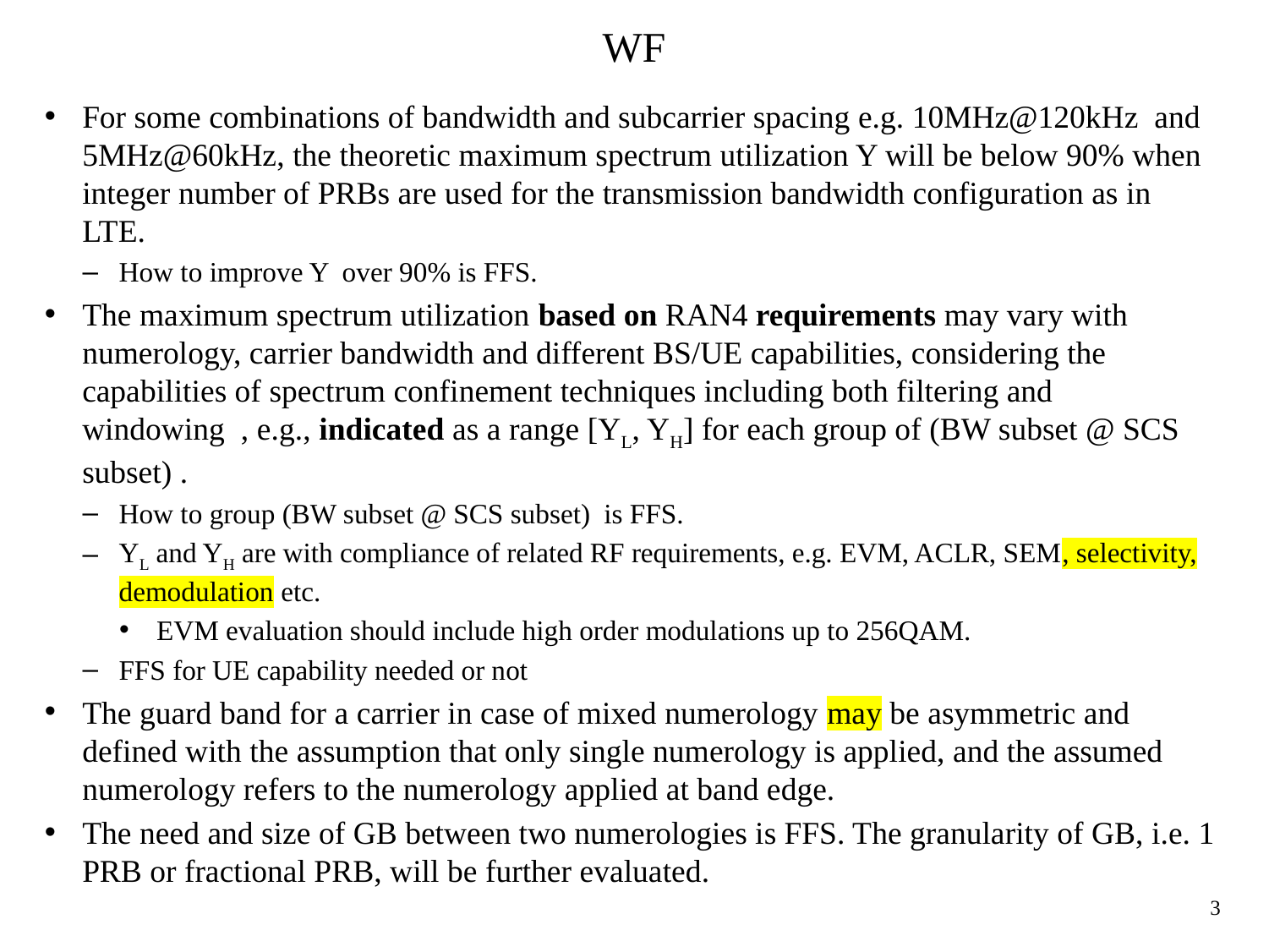

# WF
For some combinations of bandwidth and subcarrier spacing e.g. 10MHz@120kHz  and  5MHz@60kHz, the theoretic maximum spectrum utilization Y will be below 90% when integer number of PRBs are used for the transmission bandwidth configuration as in LTE.
How to improve Y  over 90% is FFS.
The maximum spectrum utilization based on RAN4 requirements may vary with numerology, carrier bandwidth and different BS/UE capabilities, considering the capabilities of spectrum confinement techniques including both filtering and windowing  , e.g., indicated as a range [YL, YH] for each group of (BW subset @ SCS subset) .
How to group (BW subset @ SCS subset)  is FFS.
YL and YH are with compliance of related RF requirements, e.g. EVM, ACLR, SEM, selectivity, demodulation etc.
EVM evaluation should include high order modulations up to 256QAM.
FFS for UE capability needed or not
The guard band for a carrier in case of mixed numerology may be asymmetric and defined with the assumption that only single numerology is applied, and the assumed numerology refers to the numerology applied at band edge.
The need and size of GB between two numerologies is FFS. The granularity of GB, i.e. 1 PRB or fractional PRB, will be further evaluated.
3